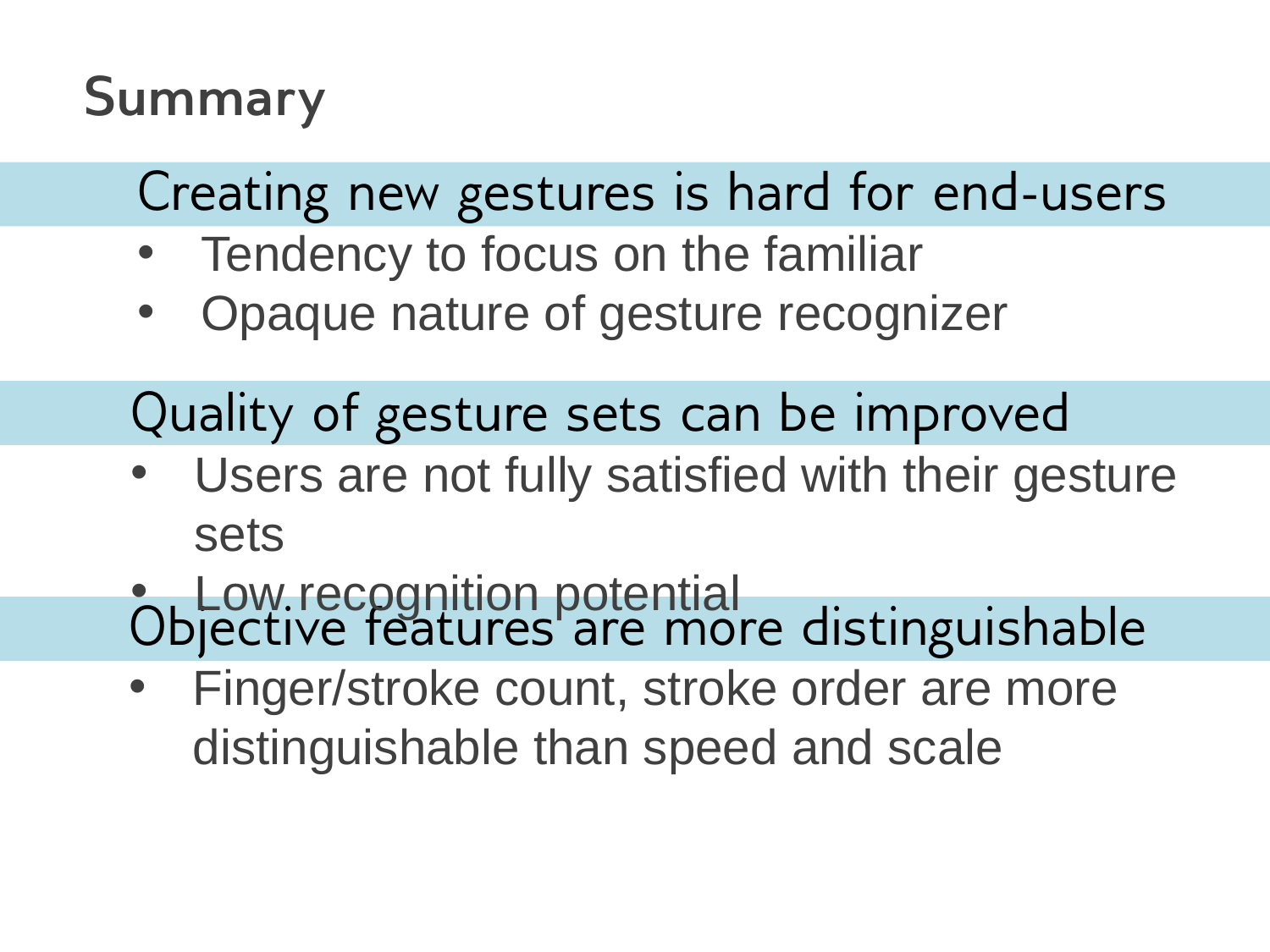

Summary

Creating new gestures is hard for end-users
Tendency to focus on the familiar
Opaque nature of gesture recognizer

Quality of gesture sets can be improved
Users are not fully satisfied with their gesture sets
Low recognition potential

Objective features are more distinguishable
Finger/stroke count, stroke order are more distinguishable than speed and scale

